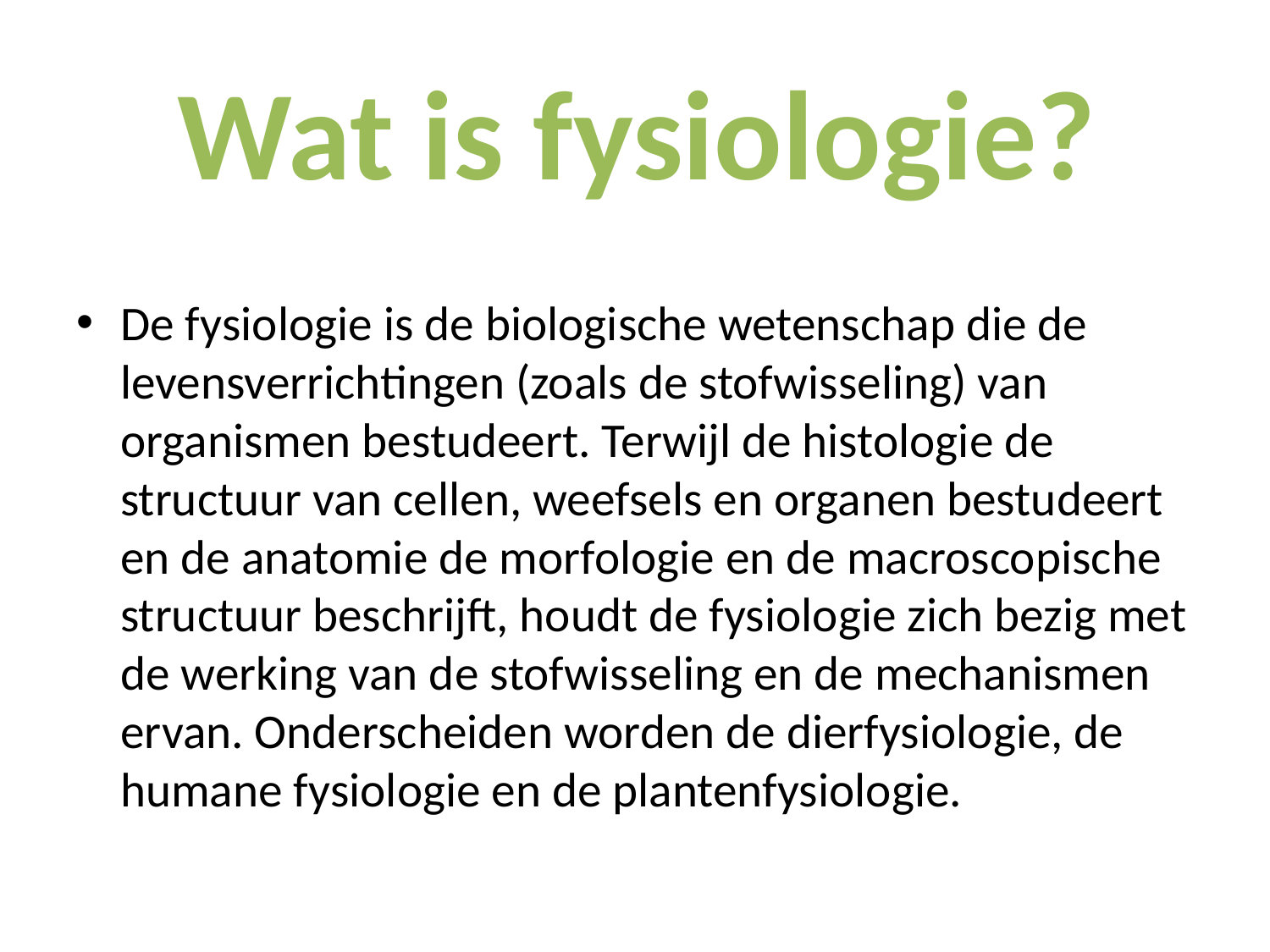

Wat is fysiologie?
De fysiologie is de biologische wetenschap die de levensverrichtingen (zoals de stofwisseling) van organismen bestudeert. Terwijl de histologie de structuur van cellen, weefsels en organen bestudeert en de anatomie de morfologie en de macroscopische structuur beschrijft, houdt de fysiologie zich bezig met de werking van de stofwisseling en de mechanismen ervan. Onderscheiden worden de dierfysiologie, de humane fysiologie en de plantenfysiologie.